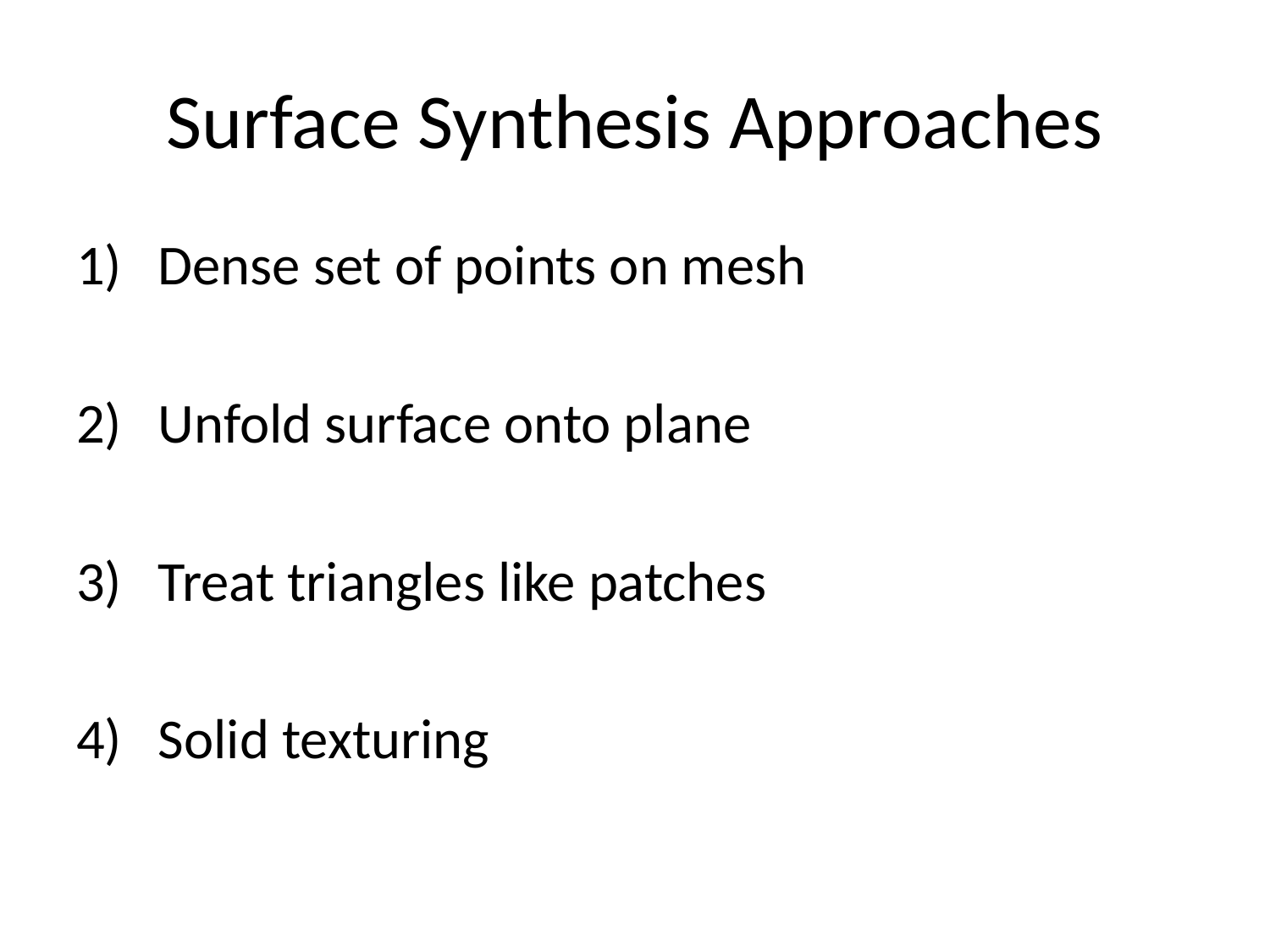

# Surface Synthesis Approaches
Dense set of points on mesh

Unfold surface onto plane

Treat triangles like patches

Solid texturing